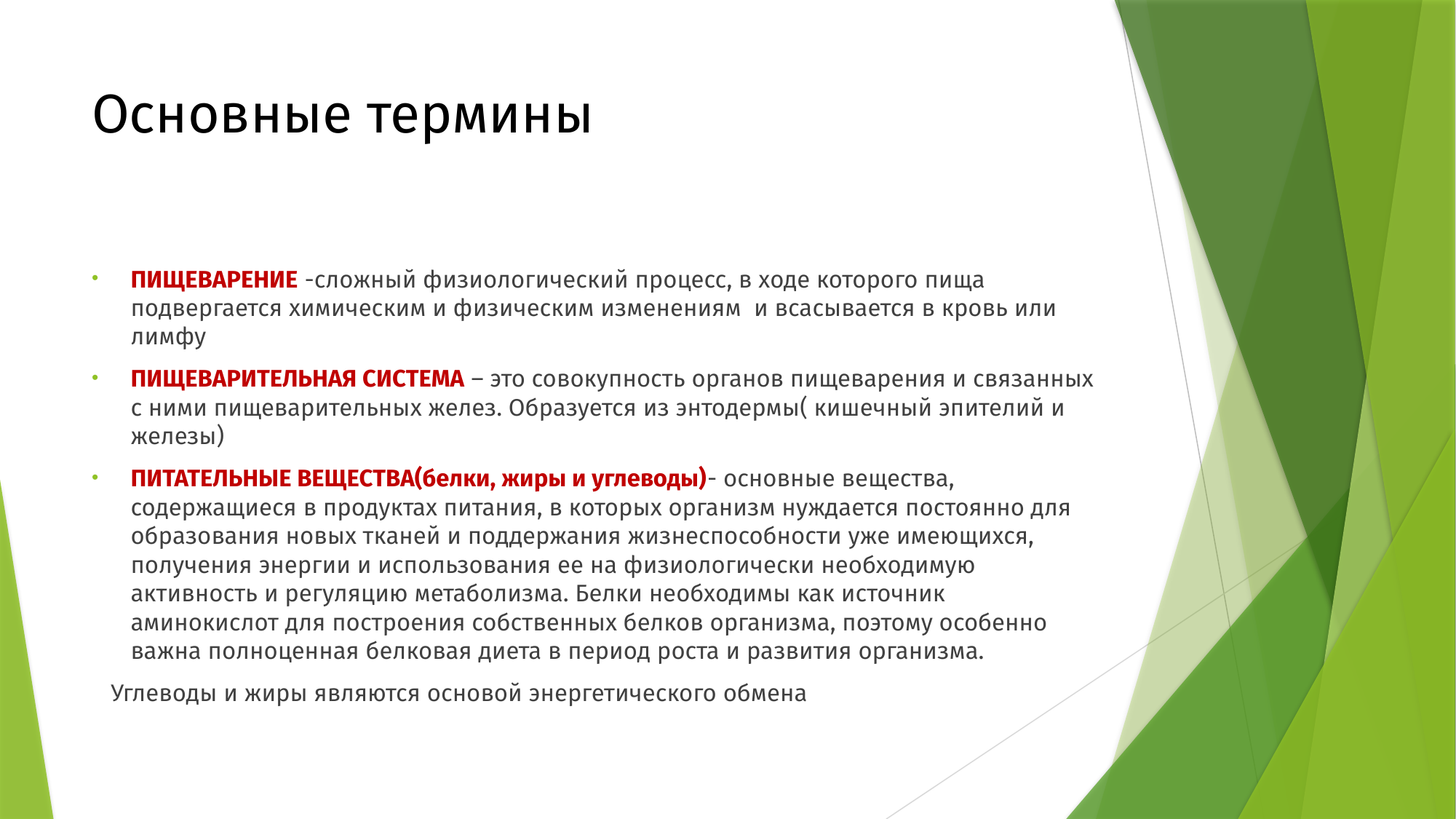

# Основные термины
ПИЩЕВАРЕНИЕ -сложный физиологический процесс, в ходе которого пища подвергается химическим и физическим изменениям  и всасывается в кровь или лимфу
ПИЩЕВАРИТЕЛЬНАЯ СИСТЕМА – это совокупность органов пищеварения и связанных с ними пищеварительных желез. Образуется из энтодермы( кишечный эпителий и железы)
ПИТАТЕЛЬНЫЕ ВЕЩЕСТВА(белки, жиры и углеводы)- основные вещества, содержащиеся в продуктах питания, в которых организм нуждается постоянно для образования новых тканей и поддержания жизнеспособности уже имеющихся, получения энергии и использования ее на физиологически необходимую активность и регуляцию метаболизма. Белки необходимы как источник аминокислот для построения собственных белков организма, поэтому особенно важна полноценная белковая диета в период роста и развития организма.
   Углеводы и жиры являются основой энергетического обмена